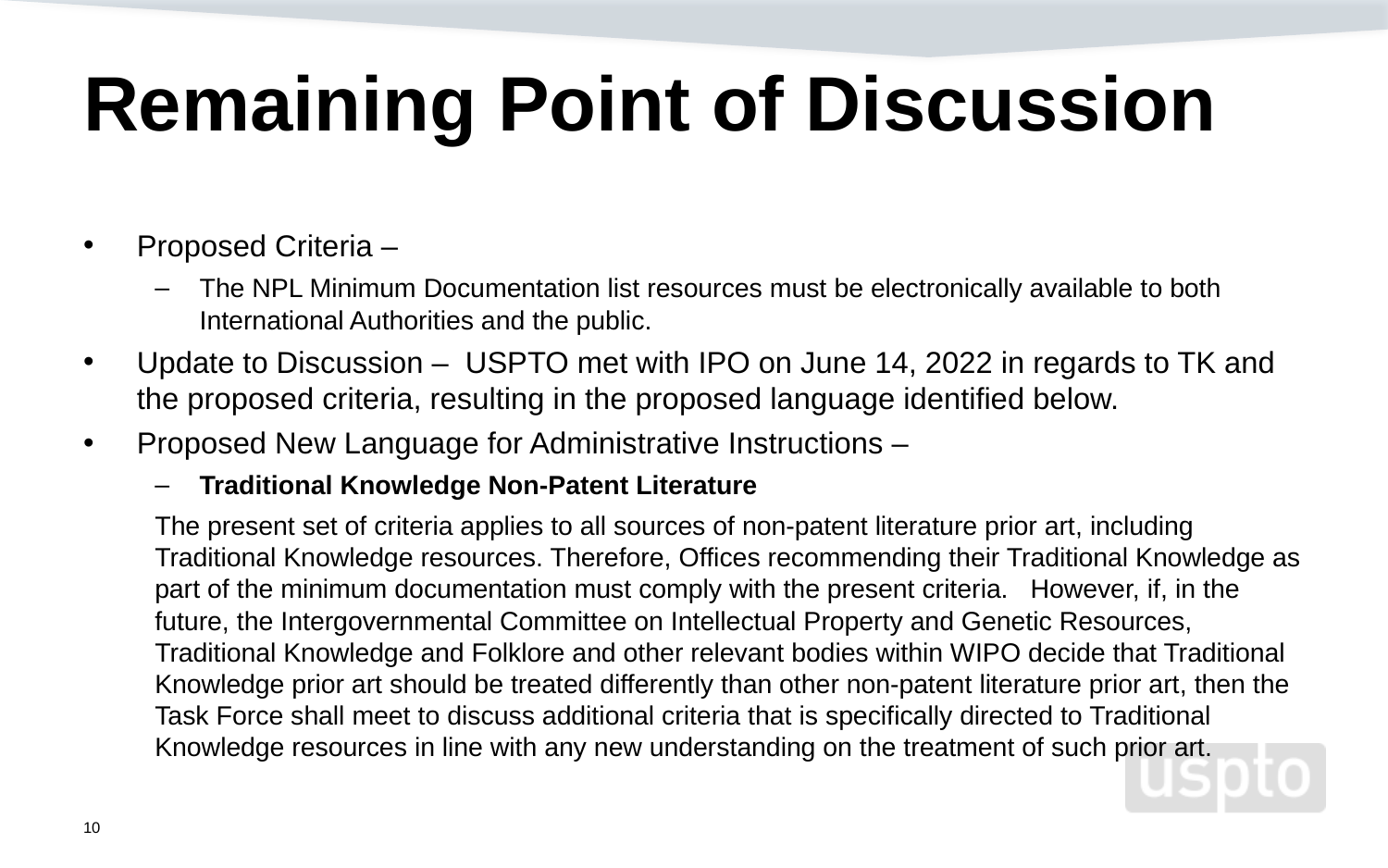

# Remaining Point of Discussion
Proposed Criteria –
The NPL Minimum Documentation list resources must be electronically available to both International Authorities and the public.
Update to Discussion –  USPTO met with IPO on June 14, 2022 in regards to TK and the proposed criteria, resulting in the proposed language identified below.
Proposed New Language for Administrative Instructions –
Traditional Knowledge Non-Patent Literature
The present set of criteria applies to all sources of non-patent literature prior art, including Traditional Knowledge resources. Therefore, Offices recommending their Traditional Knowledge as part of the minimum documentation must comply with the present criteria.   However, if, in the future, the Intergovernmental Committee on Intellectual Property and Genetic Resources, Traditional Knowledge and Folklore and other relevant bodies within WIPO decide that Traditional Knowledge prior art should be treated differently than other non-patent literature prior art, then the Task Force shall meet to discuss additional criteria that is specifically directed to Traditional Knowledge resources in line with any new understanding on the treatment of such prior art.

10